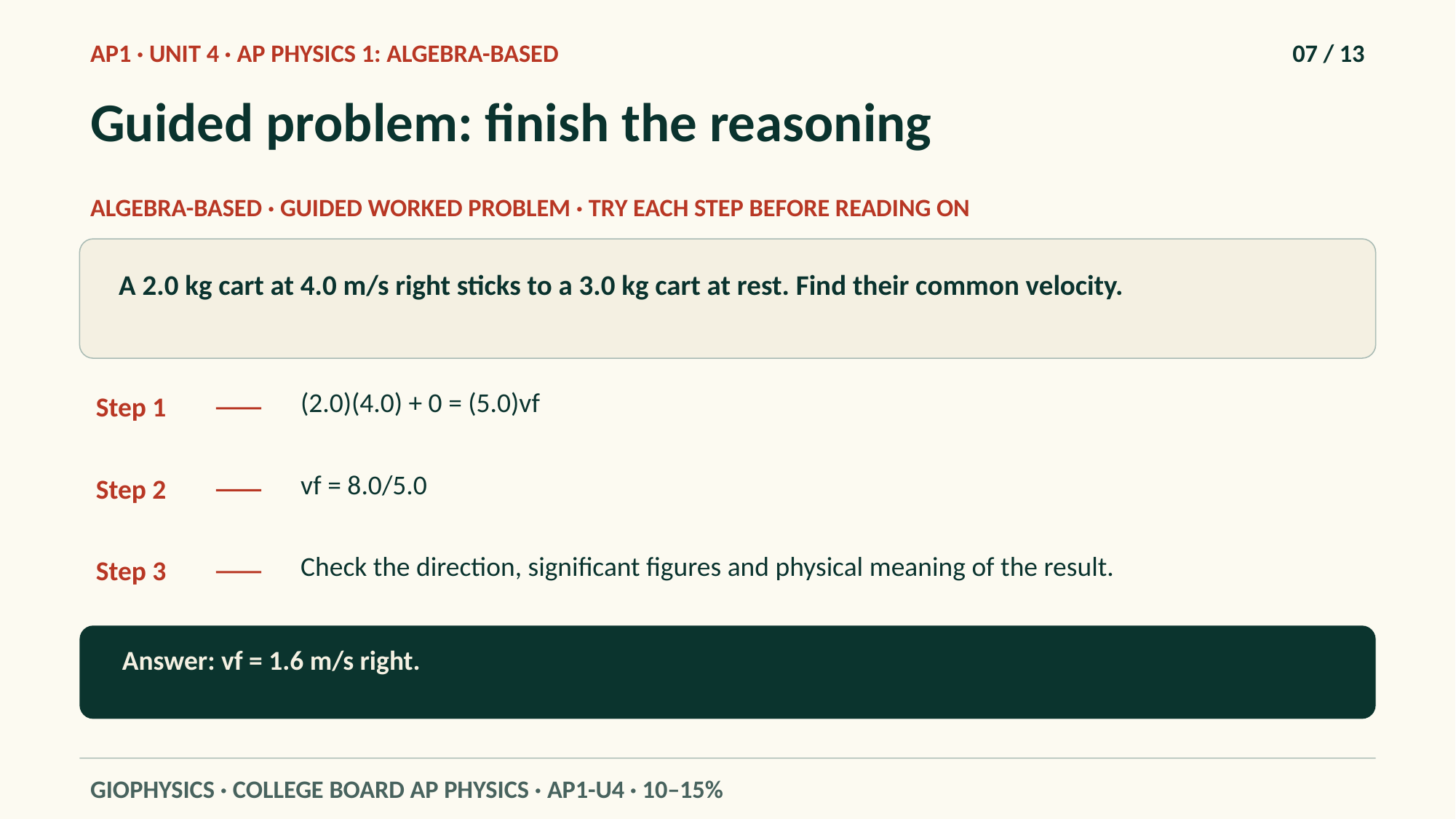

AP1 · UNIT 4 · AP PHYSICS 1: ALGEBRA-BASED
07 / 13
Guided problem: finish the reasoning
ALGEBRA-BASED · GUIDED WORKED PROBLEM · TRY EACH STEP BEFORE READING ON

A 2.0 kg cart at 4.0 m/s right sticks to a 3.0 kg cart at rest. Find their common velocity.
(2.0)(4.0) + 0 = (5.0)vf
Step 1

vf = 8.0/5.0
Step 2

Check the direction, significant figures and physical meaning of the result.
Step 3

Answer: vf = 1.6 m/s right.

GIOPHYSICS · COLLEGE BOARD AP PHYSICS · AP1-U4 · 10–15%